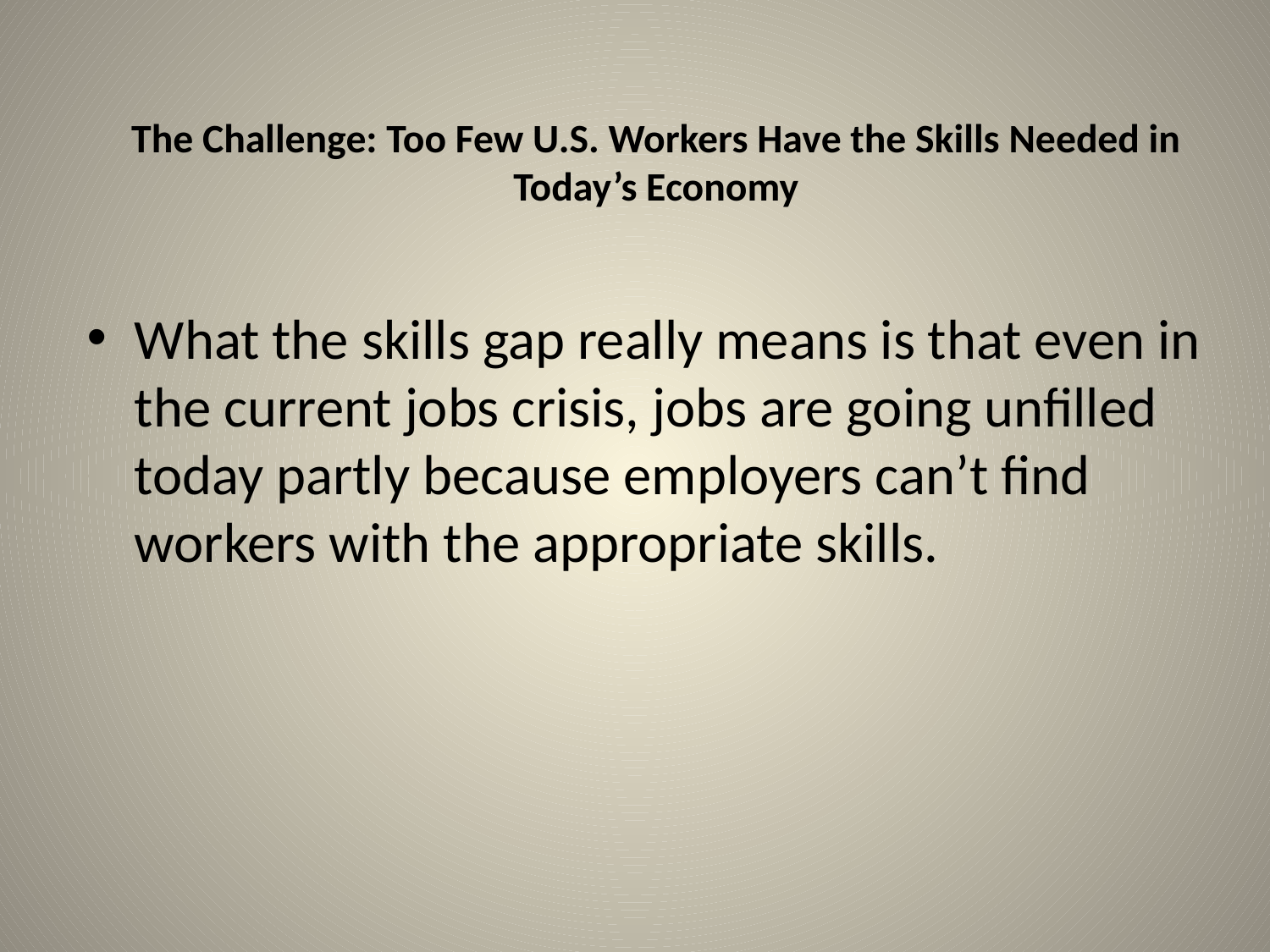

# The Challenge: Too Few U.S. Workers Have the Skills Needed in Today’s Economy
What the skills gap really means is that even in the current jobs crisis, jobs are going unfilled today partly because employers can’t find workers with the appropriate skills.